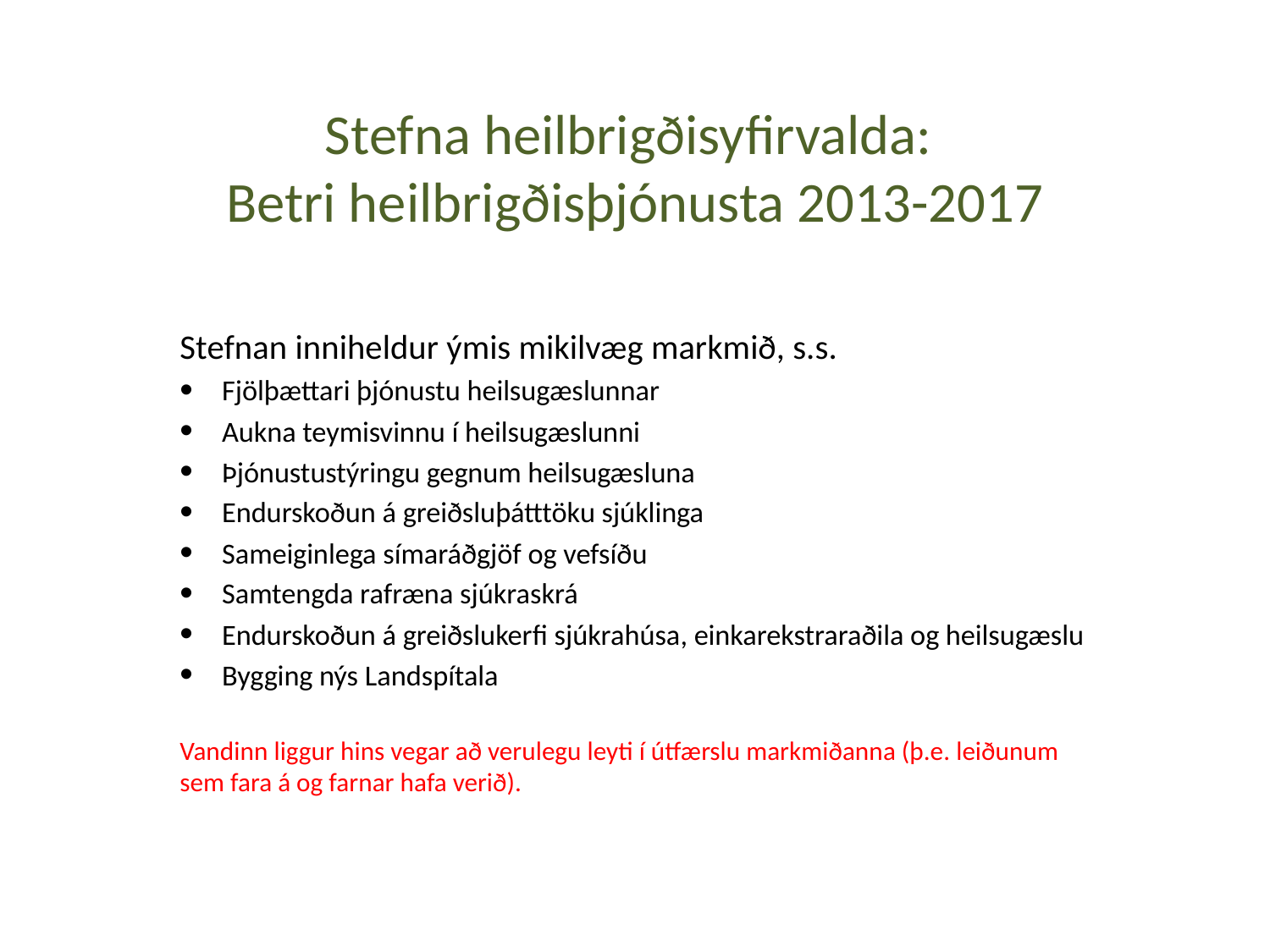

# Stefna heilbrigðisyfirvalda: Betri heilbrigðisþjónusta 2013-2017
Stefnan inniheldur ýmis mikilvæg markmið, s.s.
Fjölþættari þjónustu heilsugæslunnar
Aukna teymisvinnu í heilsugæslunni
Þjónustustýringu gegnum heilsugæsluna
Endurskoðun á greiðsluþátttöku sjúklinga
Sameiginlega símaráðgjöf og vefsíðu
Samtengda rafræna sjúkraskrá
Endurskoðun á greiðslukerfi sjúkrahúsa, einkarekstraraðila og heilsugæslu
Bygging nýs Landspítala

Vandinn liggur hins vegar að verulegu leyti í útfærslu markmiðanna (þ.e. leiðunum sem fara á og farnar hafa verið).